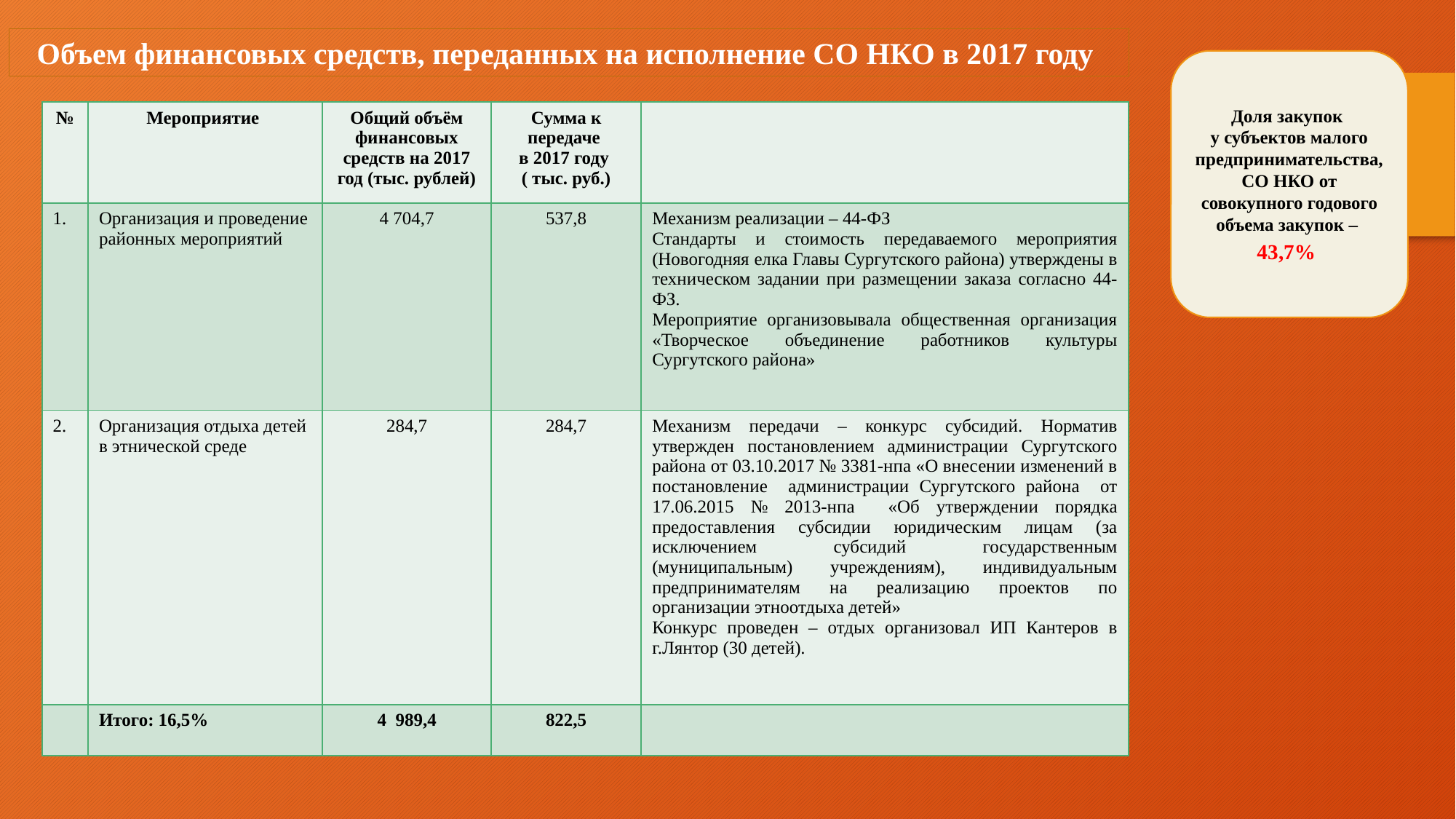

Объем финансовых средств, переданных на исполнение СО НКО в 2017 году
Доля закупок
у субъектов малого предпринимательства, СО НКО от совокупного годового объема закупок –
43,7%
| № | Мероприятие | Общий объём финансовых средств на 2017 год (тыс. рублей) | Сумма к передаче в 2017 году ( тыс. руб.) |  |
| --- | --- | --- | --- | --- |
| 1. | Организация и проведение районных мероприятий | 4 704,7 | 537,8 | Механизм реализации – 44-ФЗ Стандарты и стоимость передаваемого мероприятия (Новогодняя елка Главы Сургутского района) утверждены в техническом задании при размещении заказа согласно 44-ФЗ. Мероприятие организовывала общественная организация «Творческое объединение работников культуры Сургутского района» |
| 2. | Организация отдыха детей в этнической среде | 284,7 | 284,7 | Механизм передачи – конкурс субсидий. Норматив утвержден постановлением администрации Сургутского района от 03.10.2017 № 3381-нпа «О внесении изменений в постановление администрации Сургутского района от 17.06.2015 № 2013-нпа «Об утверждении порядка предоставления субсидии юридическим лицам (за исключением субсидий государственным (муниципальным) учреждениям), индивидуальным предпринимателям на реализацию проектов по организации этноотдыха детей» Конкурс проведен – отдых организовал ИП Кантеров в г.Лянтор (30 детей). |
|  | Итого: 16,5% | 4 989,4 | 822,5 |  |